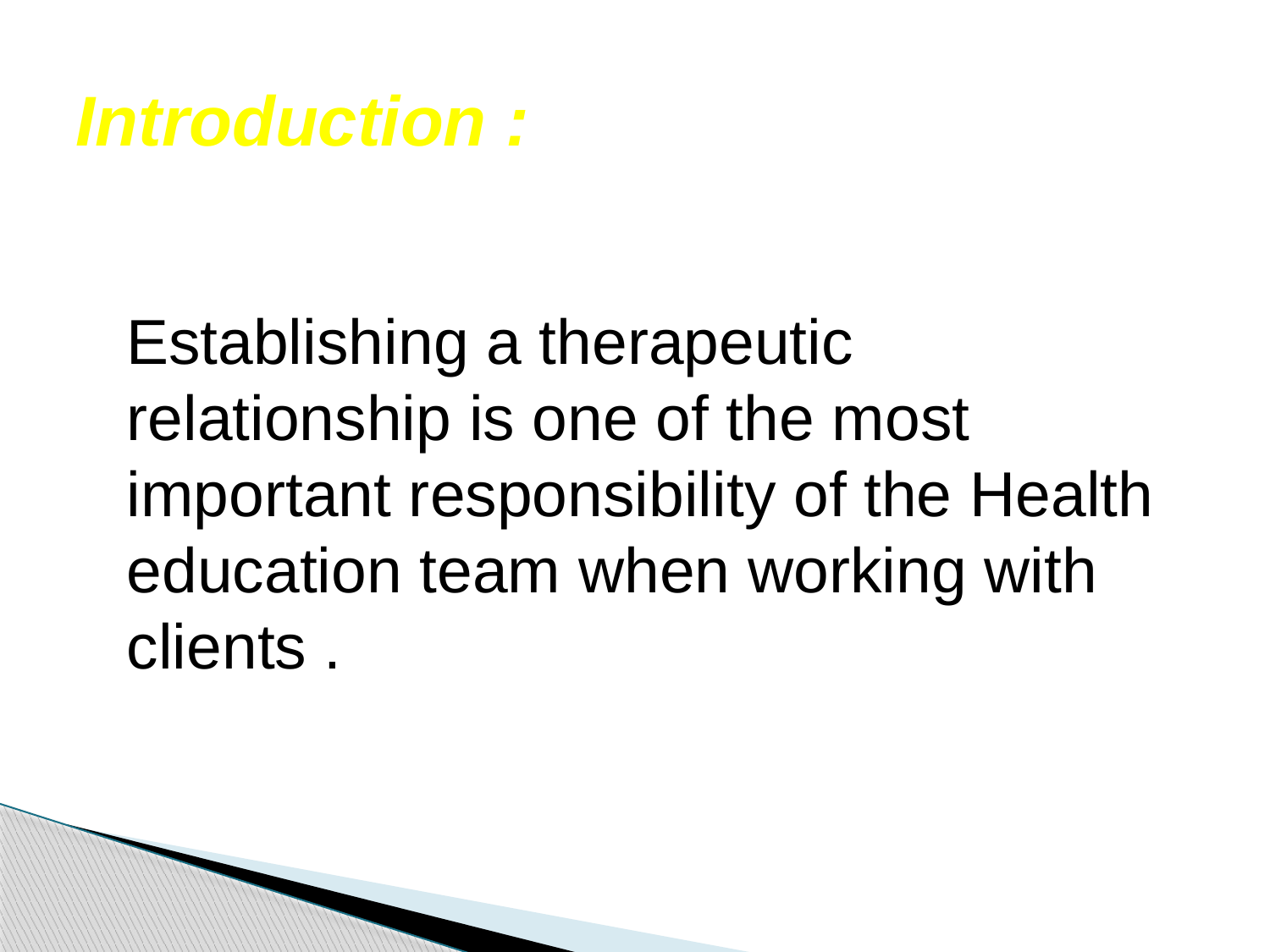

# Introduction :

  Establishing a therapeutic relationship is one of the most important responsibility of the Health education team when working with clients .